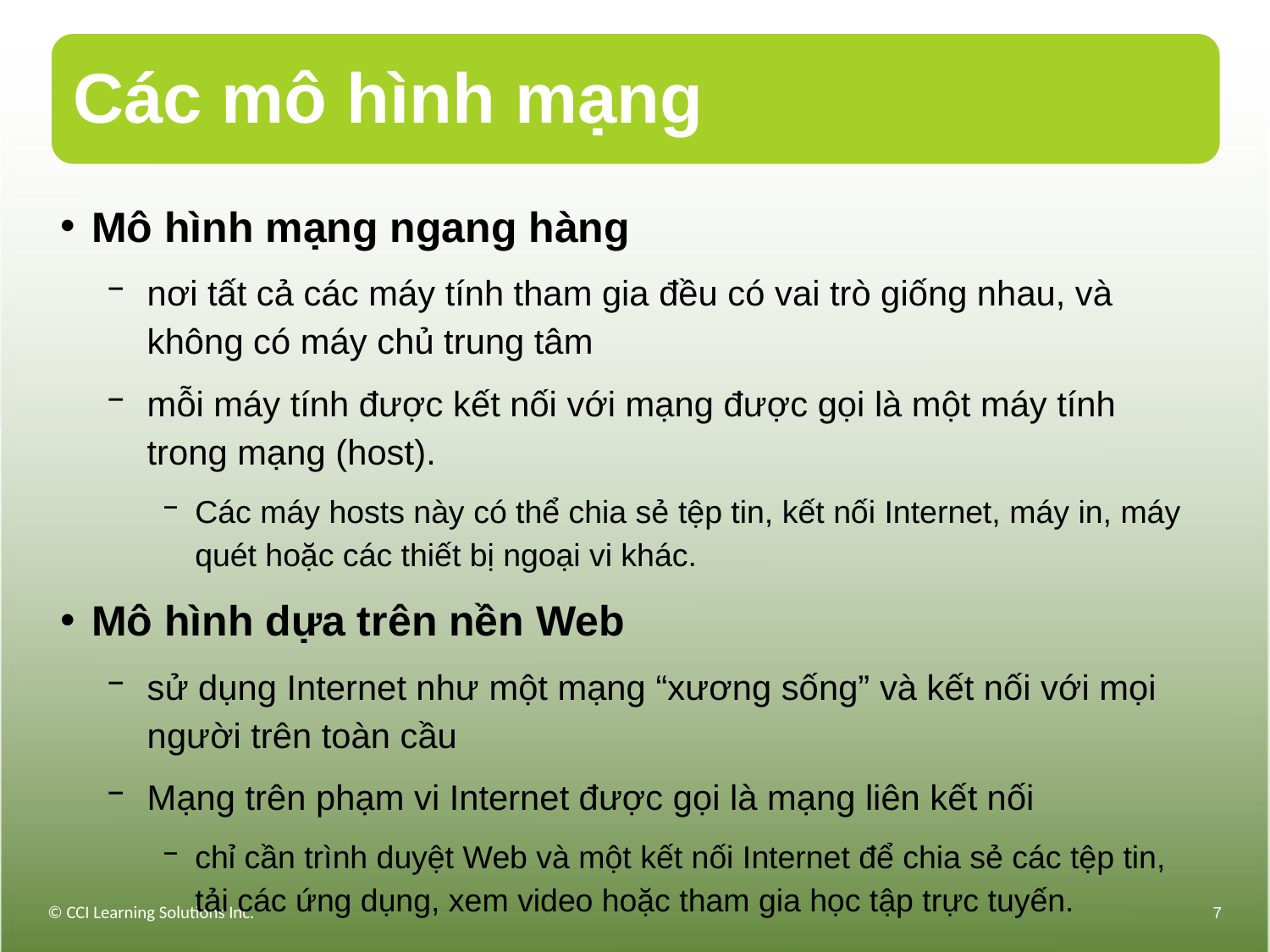

# Các mô hình mạng
Mô hình mạng ngang hàng
nơi tất cả các máy tính tham gia đều có vai trò giống nhau, và không có máy chủ trung tâm
mỗi máy tính được kết nối với mạng được gọi là một máy tính trong mạng (host).
Các máy hosts này có thể chia sẻ tệp tin, kết nối Internet, máy in, máy quét hoặc các thiết bị ngoại vi khác.
Mô hình dựa trên nền Web
sử dụng Internet như một mạng “xương sống” và kết nối với mọi người trên toàn cầu
Mạng trên phạm vi Internet được gọi là mạng liên kết nối
chỉ cần trình duyệt Web và một kết nối Internet để chia sẻ các tệp tin, tải các ứng dụng, xem video hoặc tham gia học tập trực tuyến.

© CCI Learning Solutions Inc.
7